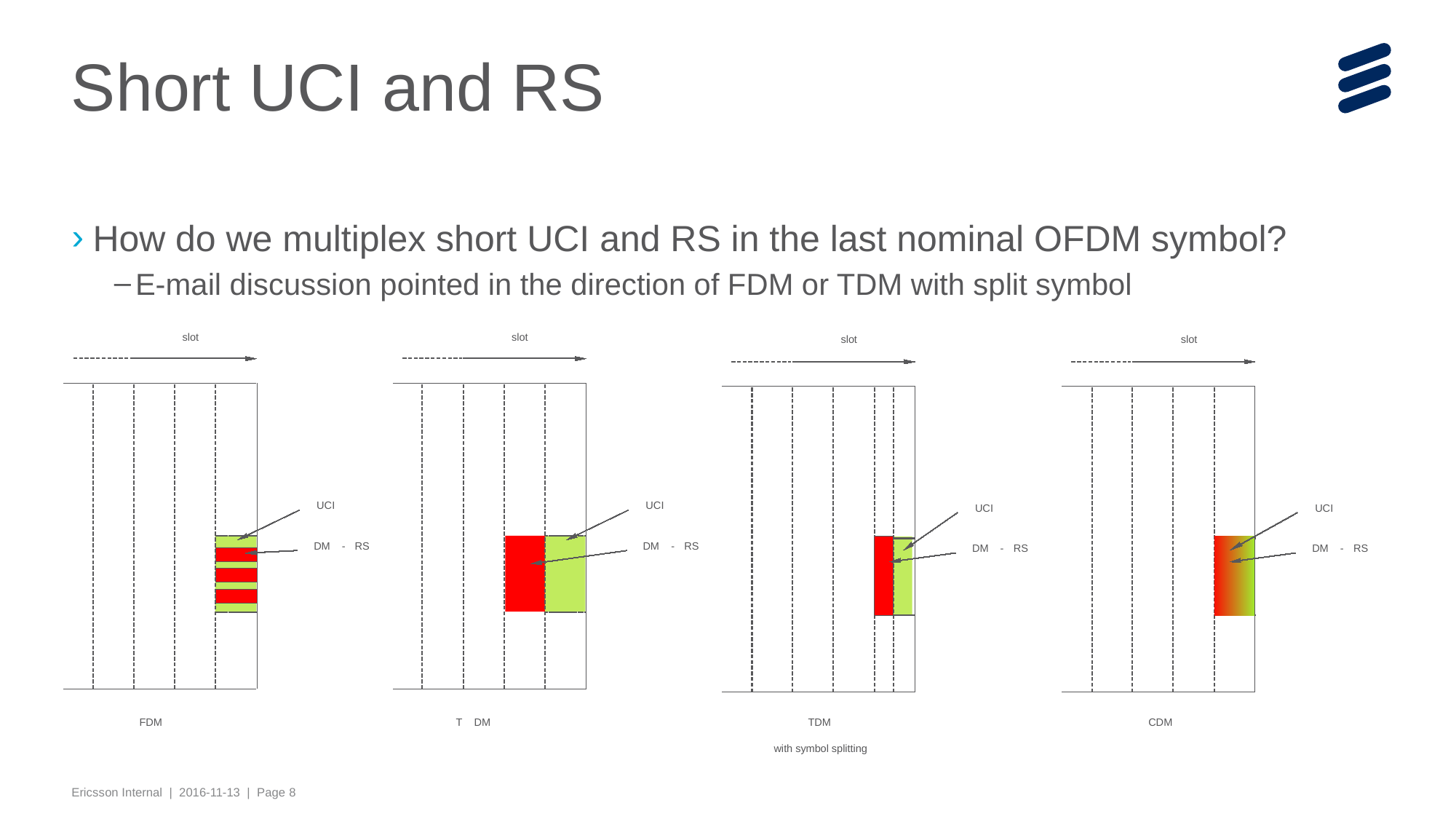

# Short UCI and RS
How do we multiplex short UCI and RS in the last nominal OFDM symbol?
E-mail discussion pointed in the direction of FDM or TDM with split symbol

slot
slot
slot
slot

UCI
UCI
UCI
UCI

DM
-
RS
DM
-
RS
DM
-
RS
DM
-
RS

FDM
T
DM
TDM
CDM
with symbol splitting